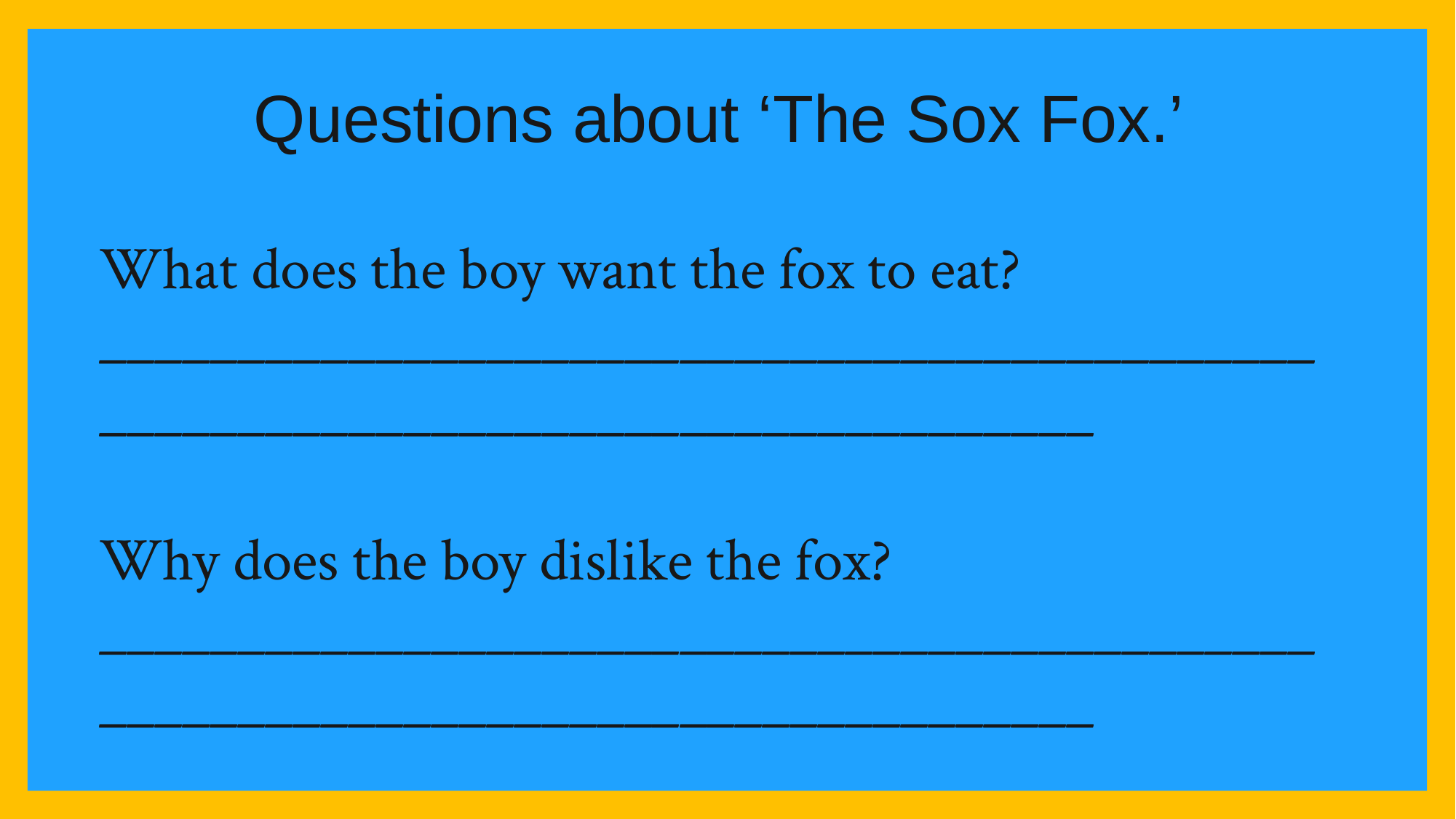

Questions about ‘The Sox Fox.’

What does the boy want the fox to eat?
________________________________________________________________________________

Why does the boy dislike the fox?
________________________________________________________________________________